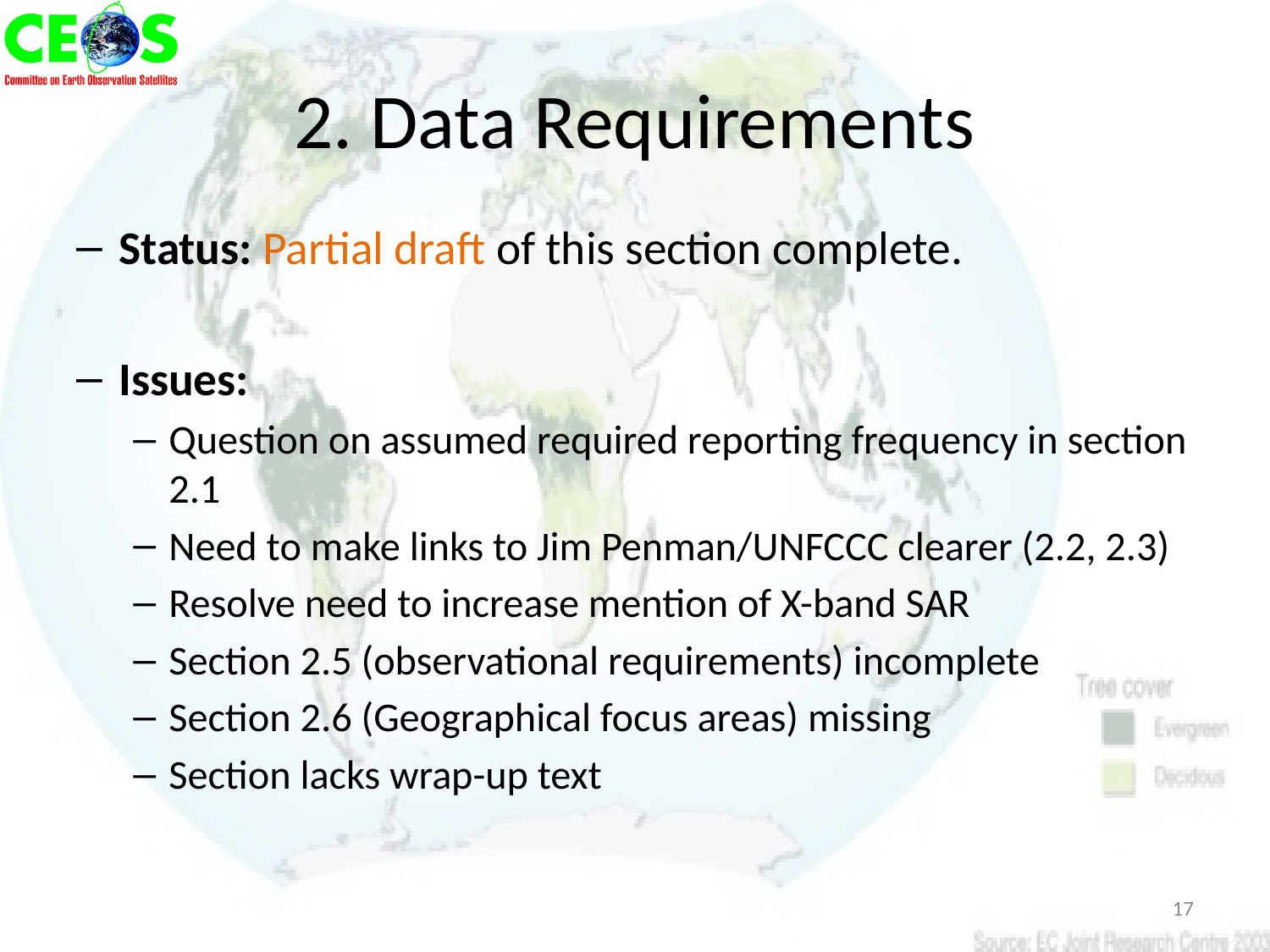

# 2. Data Requirements
Status: Partial draft of this section complete.

Issues:
Question on assumed required reporting frequency in section 2.1
Need to make links to Jim Penman/UNFCCC clearer (2.2, 2.3)
Resolve need to increase mention of X-band SAR
Section 2.5 (observational requirements) incomplete
Section 2.6 (Geographical focus areas) missing
Section lacks wrap-up text
17